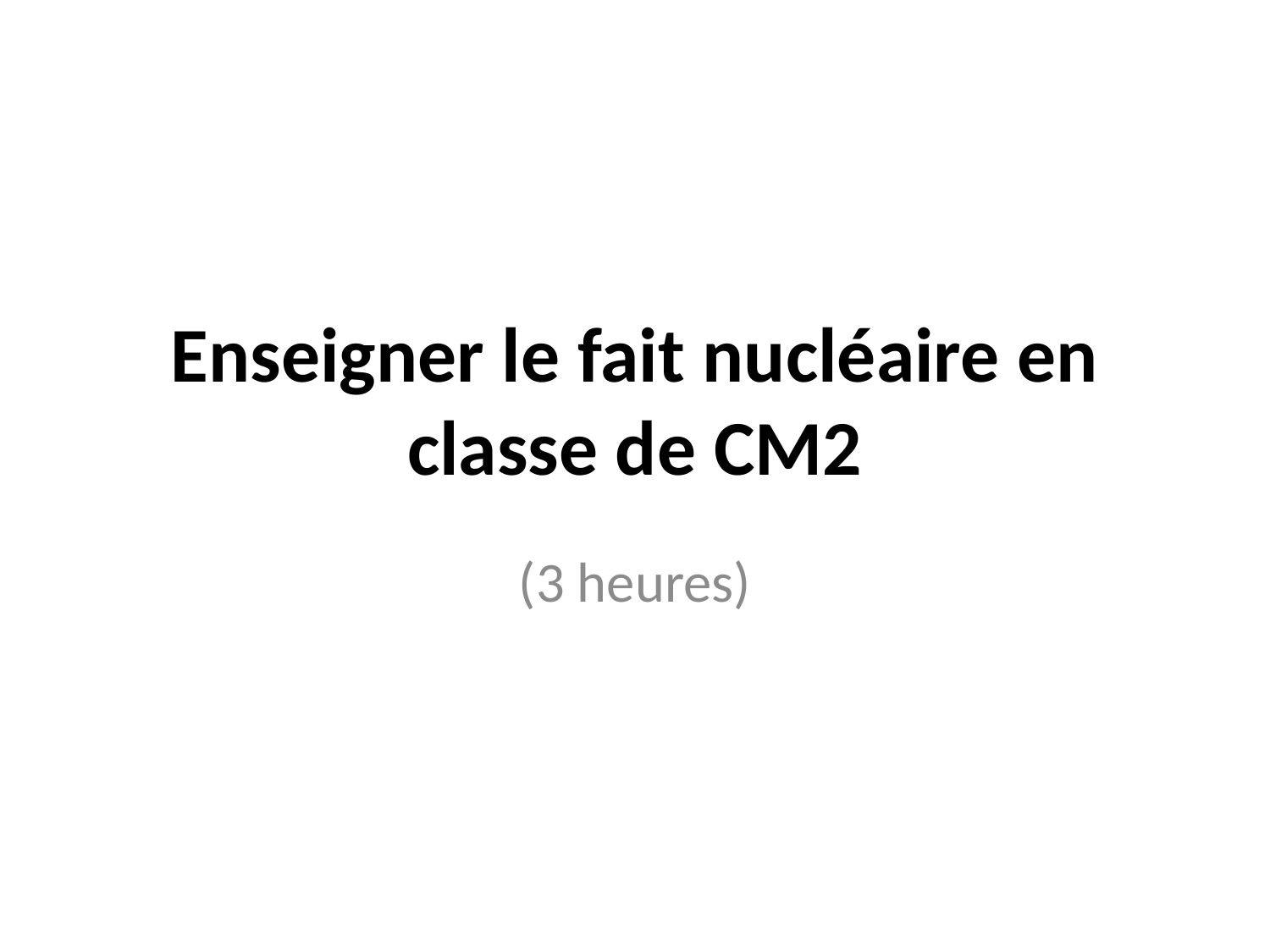

# Enseigner le fait nucléaire en classe de CM2
(3 heures)